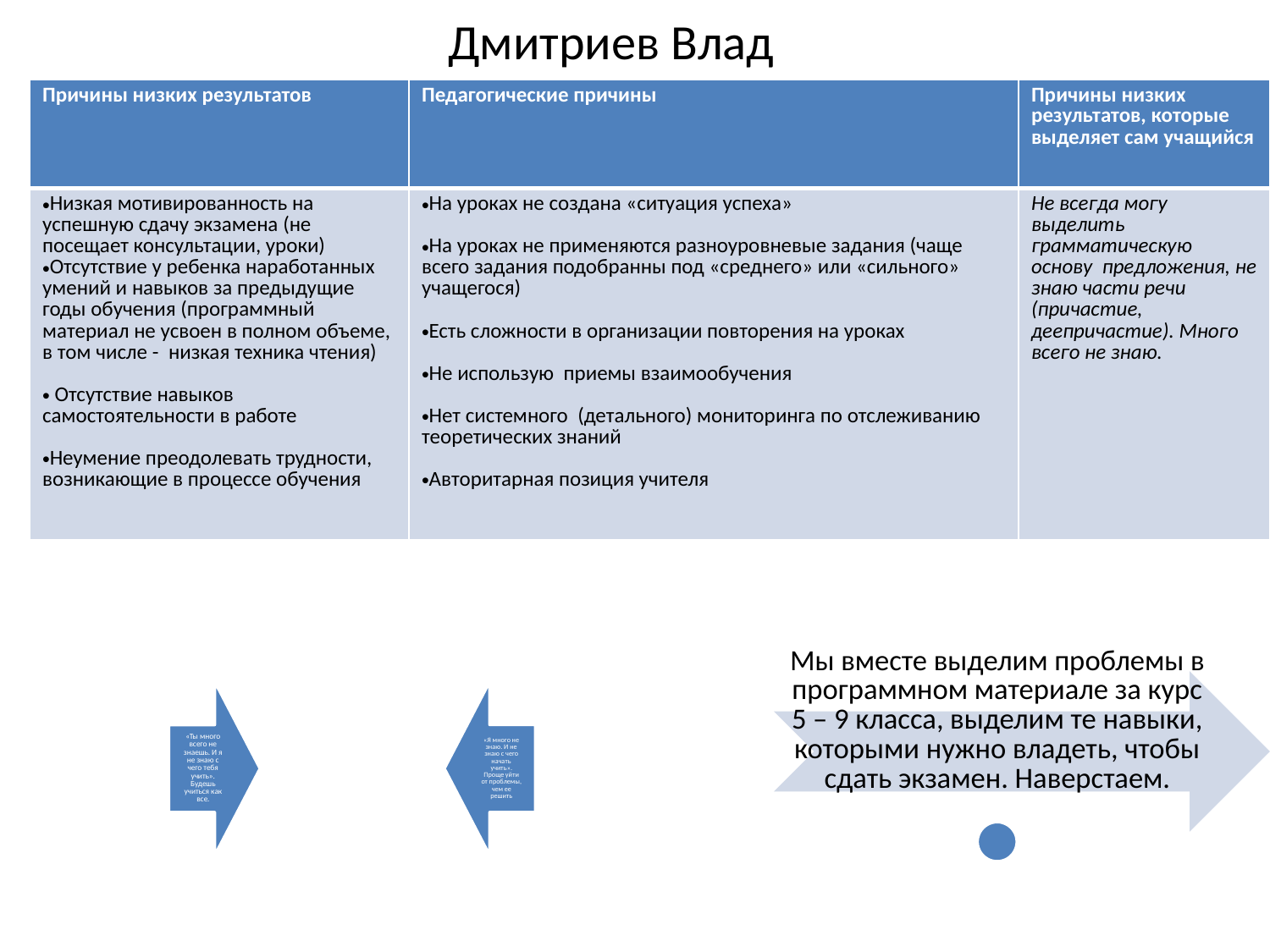

# Дмитриев Влад
| Причины низких результатов | Педагогические причины | Причины низких результатов, которые выделяет сам учащийся |
| --- | --- | --- |
| Низкая мотивированность на успешную сдачу экзамена (не посещает консультации, уроки) Отсутствие у ребенка наработанных   умений и навыков за предыдущие годы обучения (программный материал не усвоен в полном объеме, в том числе - низкая техника чтения) Отсутствие навыков самостоятельности в работе Неумение преодолевать трудности, возникающие в процессе обучения | На уроках не создана «ситуация успеха» На уроках не применяются разноуровневые задания (чаще всего задания подобранны под «среднего» или «сильного» учащегося) Есть сложности в организации повторения на уроках Не использую приемы взаимообучения Нет системного (детального) мониторинга по отслеживанию теоретических знаний Авторитарная позиция учителя | Не всегда могу выделить грамматическую основу предложения, не знаю части речи (причастие, деепричастие). Много всего не знаю. |
Мы вместе выделим проблемы в программном материале за курс 5 – 9 класса, выделим те навыки, которыми нужно владеть, чтобы сдать экзамен. Наверстаем.
«Ты много всего не знаешь. И я не знаю с чего тебя учить». Будешь учиться как все.
«Я много не знаю. И не знаю с чего начать учить». Проще уйти от проблемы, чем ее решить